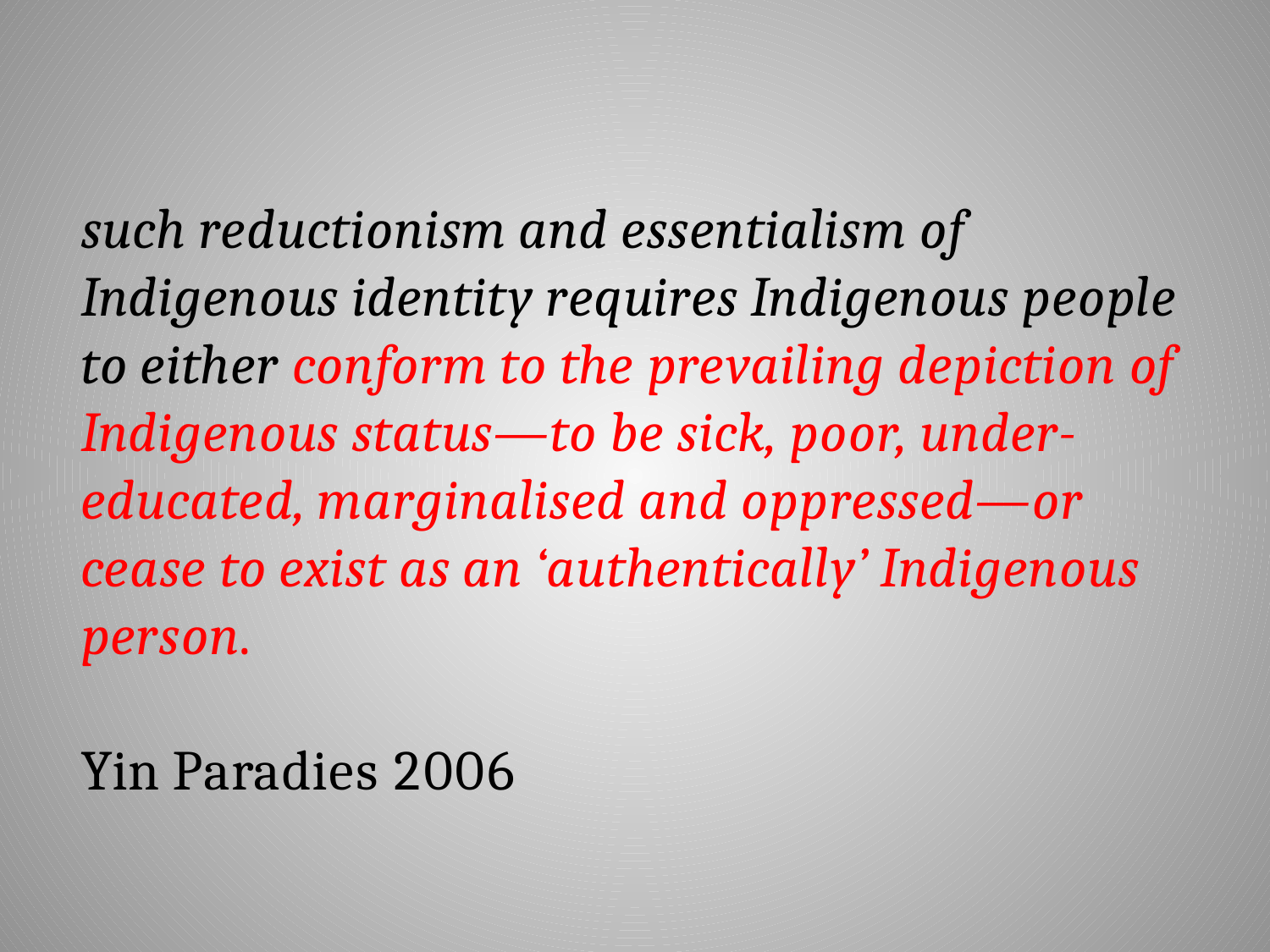

such reductionism and essentialism of Indigenous identity requires Indigenous people to either conform to the prevailing depiction of Indigenous status—to be sick, poor, under-educated, marginalised and oppressed—or cease to exist as an ‘authentically’ Indigenous person.

Yin Paradies 2006